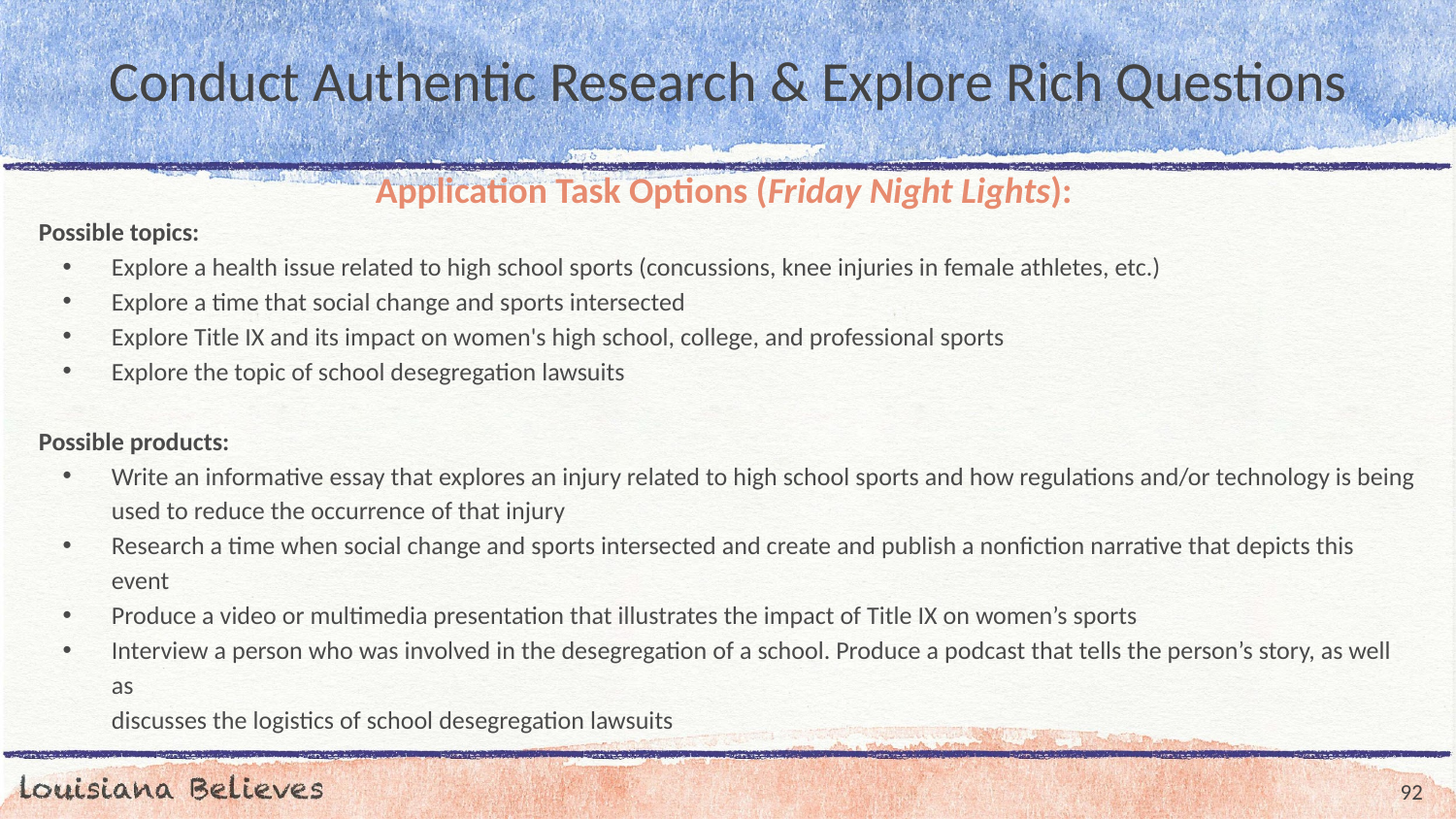

# Conduct Authentic Research & Explore Rich Questions
Application Task Options (Friday Night Lights):
Possible topics:
Explore a health issue related to high school sports (concussions, knee injuries in female athletes, etc.)
Explore a time that social change and sports intersected
Explore Title IX and its impact on women's high school, college, and professional sports
Explore the topic of school desegregation lawsuits

Possible products:
Write an informative essay that explores an injury related to high school sports and how regulations and/or technology is being used to reduce the occurrence of that injury
Research a time when social change and sports intersected and create and publish a nonfiction narrative that depicts this event
Produce a video or multimedia presentation that illustrates the impact of Title IX on women’s sports
Interview a person who was involved in the desegregation of a school. Produce a podcast that tells the person’s story, as well as
discusses the logistics of school desegregation lawsuits